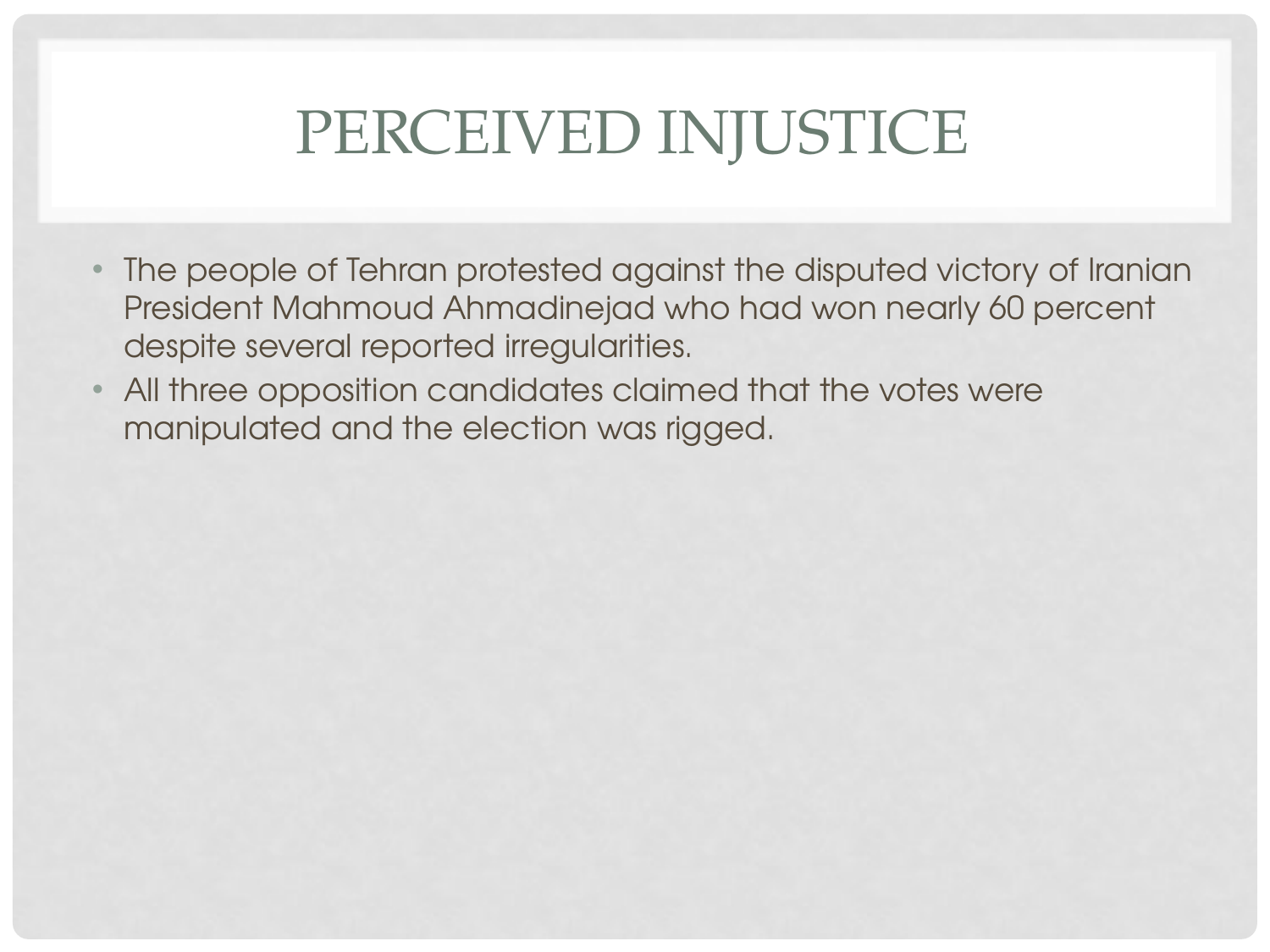

# Perceived injustice
The people of Tehran protested against the disputed victory of Iranian President Mahmoud Ahmadinejad who had won nearly 60 percent despite several reported irregularities.
All three opposition candidates claimed that the votes were manipulated and the election was rigged.